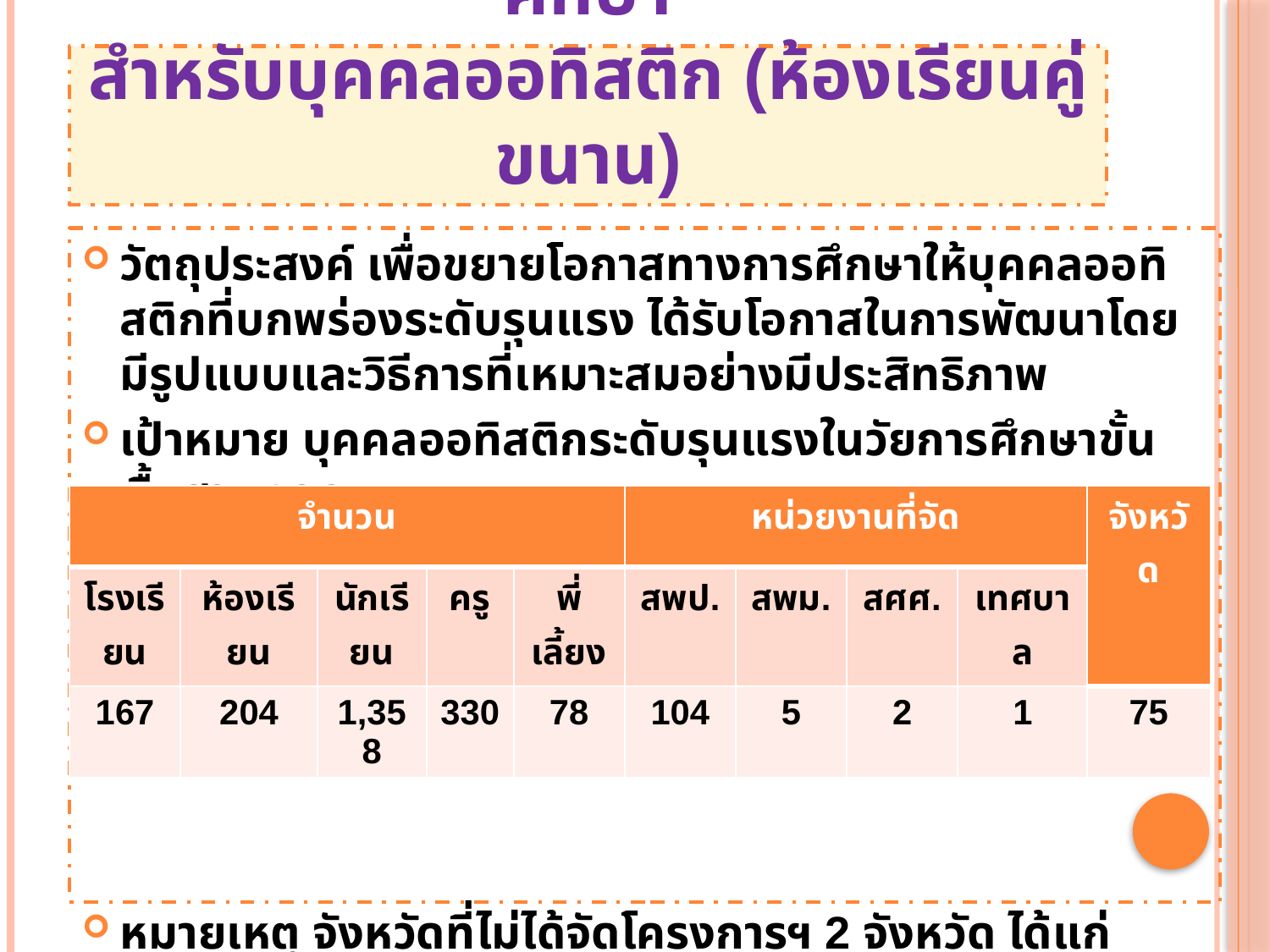

# โครงการพัฒนาคุณภาพการจัดการศึกษา สำหรับบุคคลออทิสติก (ห้องเรียนคู่ขนาน)
วัตถุประสงค์ เพื่อขยายโอกาสทางการศึกษาให้บุคคลออทิสติกที่บกพร่องระดับรุนแรง ได้รับโอกาสในการพัฒนาโดยมีรูปแบบและวิธีการที่เหมาะสมอย่างมีประสิทธิภาพ
เป้าหมาย บุคคลออทิสติกระดับรุนแรงในวัยการศึกษาขั้นพื้นฐานทุกคน
ข้อมูลพื้นฐาน ปีงบประมาณ 2547-2558

หมายเหตุ จังหวัดที่ไม่ได้จัดโครงการฯ 2 จังหวัด ได้แก่ สมุทรสาคร และพิษณุโลก

| จำนวน |  |  |  |  | หน่วยงานที่จัด |  |  |  | จังหวัด |
| --- | --- | --- | --- | --- | --- | --- | --- | --- | --- |
| โรงเรียน | ห้องเรียน | นักเรียน | ครู | พี่เลี้ยง | สพป. | สพม. | สศศ. | เทศบาล |  |
| 167 | 204 | 1,358 | 330 | 78 | 104 | 5 | 2 | 1 | 75 |